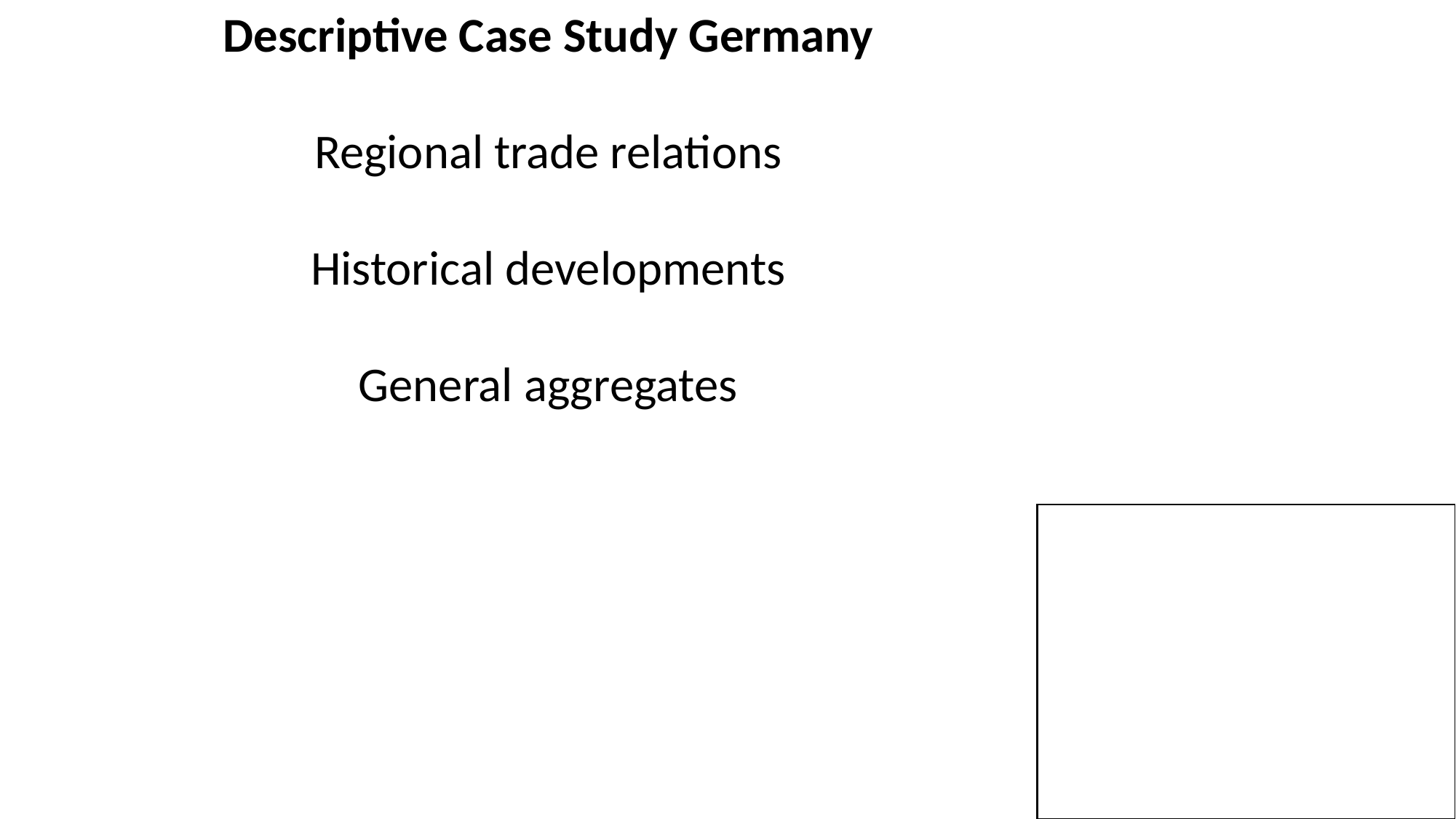

Descriptive Case Study Germany

Regional trade relations

Historical developments

General aggregates